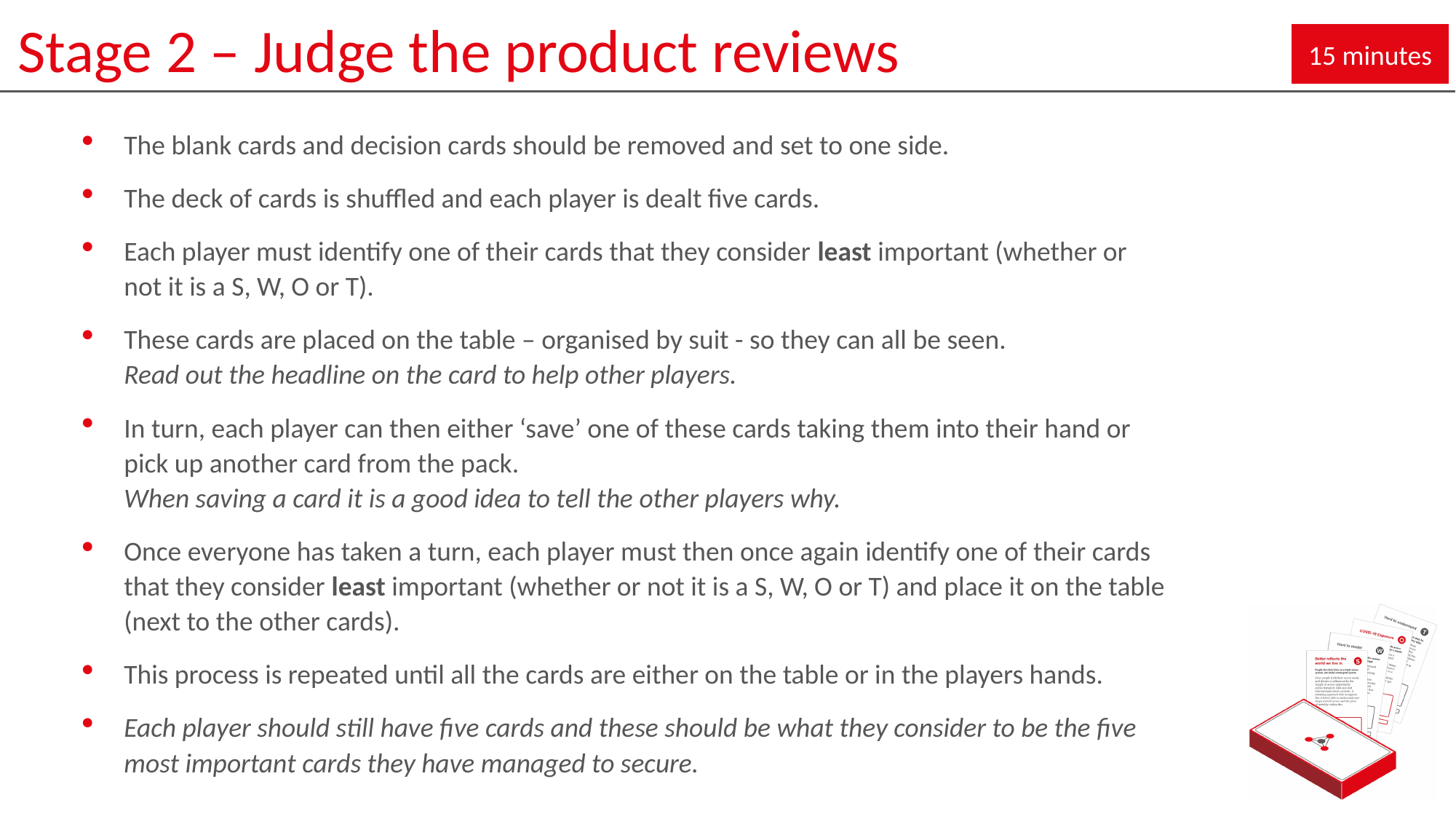

Stage 2 – Judge the product reviews
15 minutes
The blank cards and decision cards should be removed and set to one side.
The deck of cards is shuffled and each player is dealt five cards.
Each player must identify one of their cards that they consider least important (whether or not it is a S, W, O or T).
These cards are placed on the table – organised by suit - so they can all be seen.
Read out the headline on the card to help other players.
In turn, each player can then either ‘save’ one of these cards taking them into their hand or pick up another card from the pack.
When saving a card it is a good idea to tell the other players why.
Once everyone has taken a turn, each player must then once again identify one of their cards that they consider least important (whether or not it is a S, W, O or T) and place it on the table (next to the other cards).
This process is repeated until all the cards are either on the table or in the players hands.
Each player should still have five cards and these should be what they consider to be the five most important cards they have managed to secure.